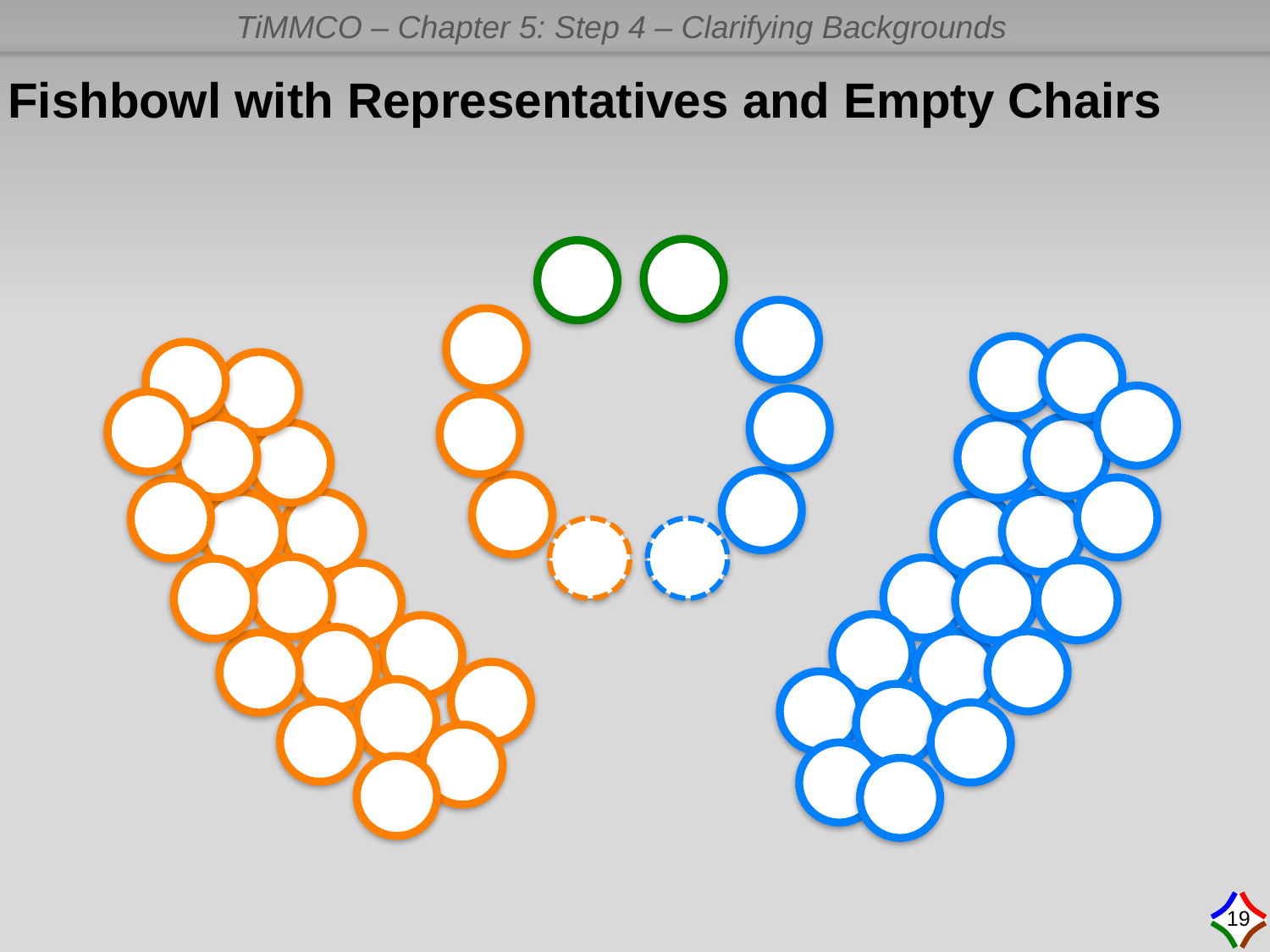

Fishbowl with Representatives and Empty Chairs

19